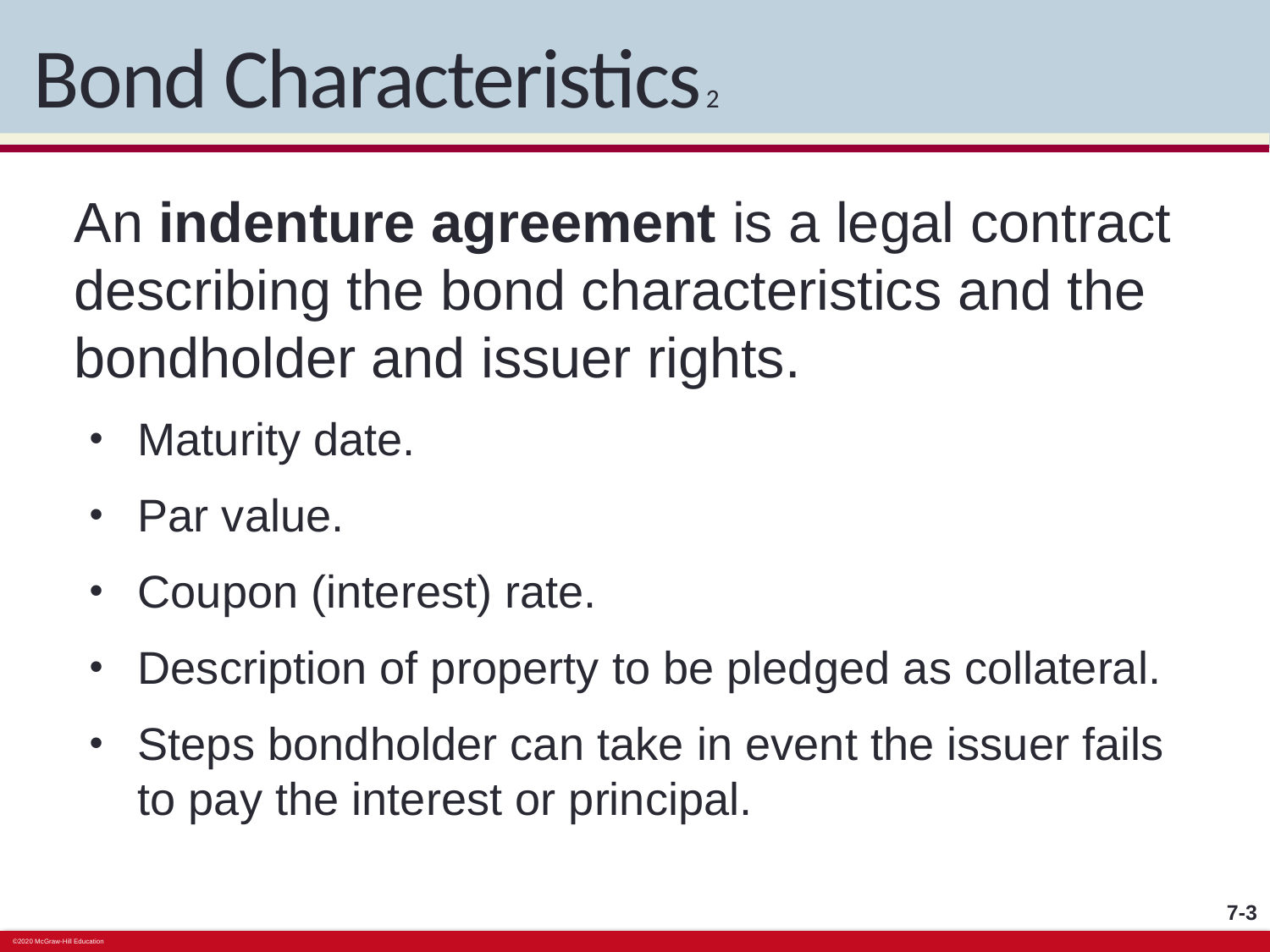

# Bond Characteristics 2
An indenture agreement is a legal contract describing the bond characteristics and the bondholder and issuer rights.
Maturity date.
Par value.
Coupon (interest) rate.
Description of property to be pledged as collateral.
Steps bondholder can take in event the issuer fails to pay the interest or principal.